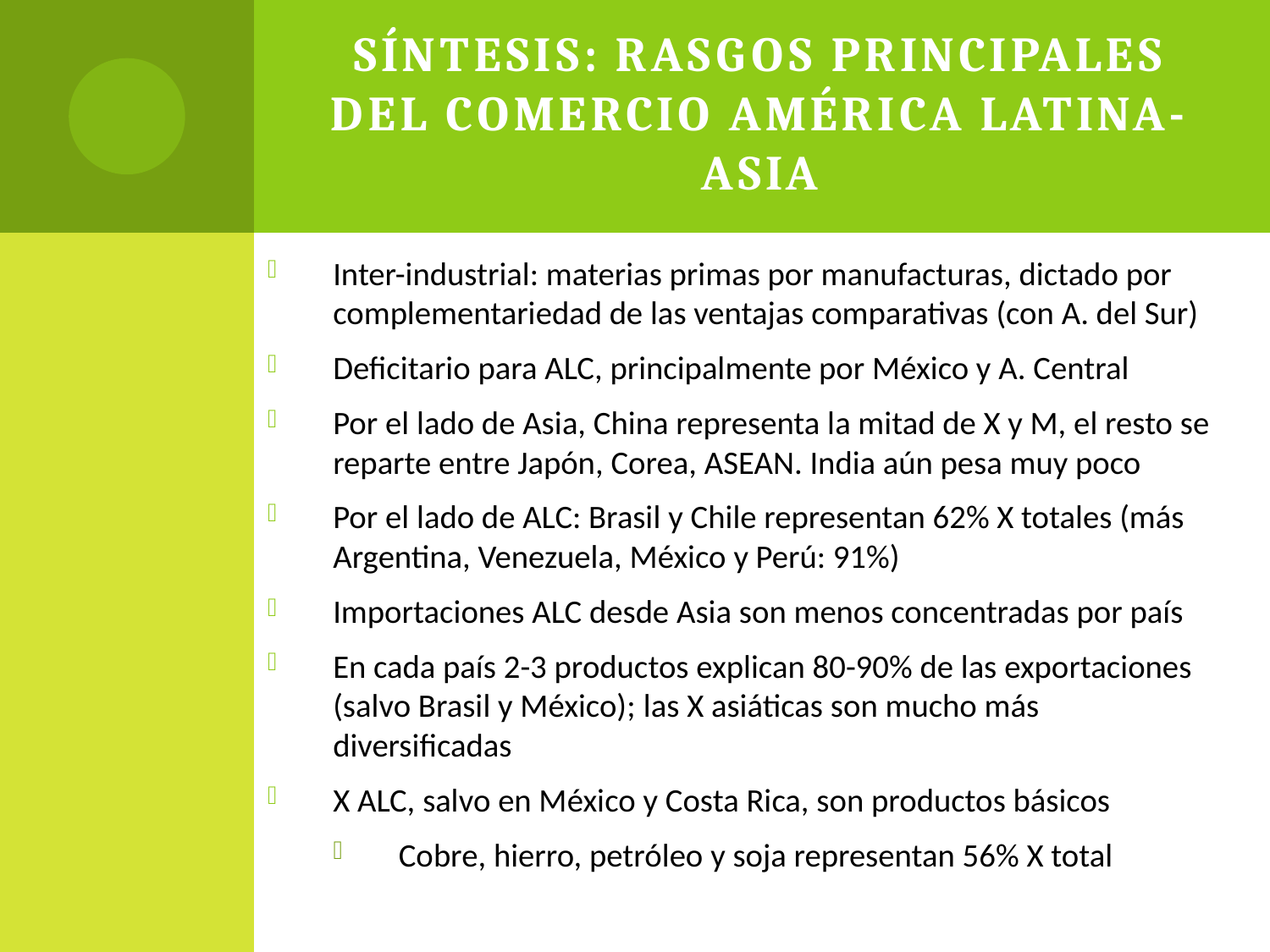

# Síntesis: Rasgos principales del comercio América Latina-Asia
Inter-industrial: materias primas por manufacturas, dictado por complementariedad de las ventajas comparativas (con A. del Sur)
Deficitario para ALC, principalmente por México y A. Central
Por el lado de Asia, China representa la mitad de X y M, el resto se reparte entre Japón, Corea, ASEAN. India aún pesa muy poco
Por el lado de ALC: Brasil y Chile representan 62% X totales (más Argentina, Venezuela, México y Perú: 91%)
Importaciones ALC desde Asia son menos concentradas por país
En cada país 2-3 productos explican 80-90% de las exportaciones (salvo Brasil y México); las X asiáticas son mucho más diversificadas
X ALC, salvo en México y Costa Rica, son productos básicos
Cobre, hierro, petróleo y soja representan 56% X total